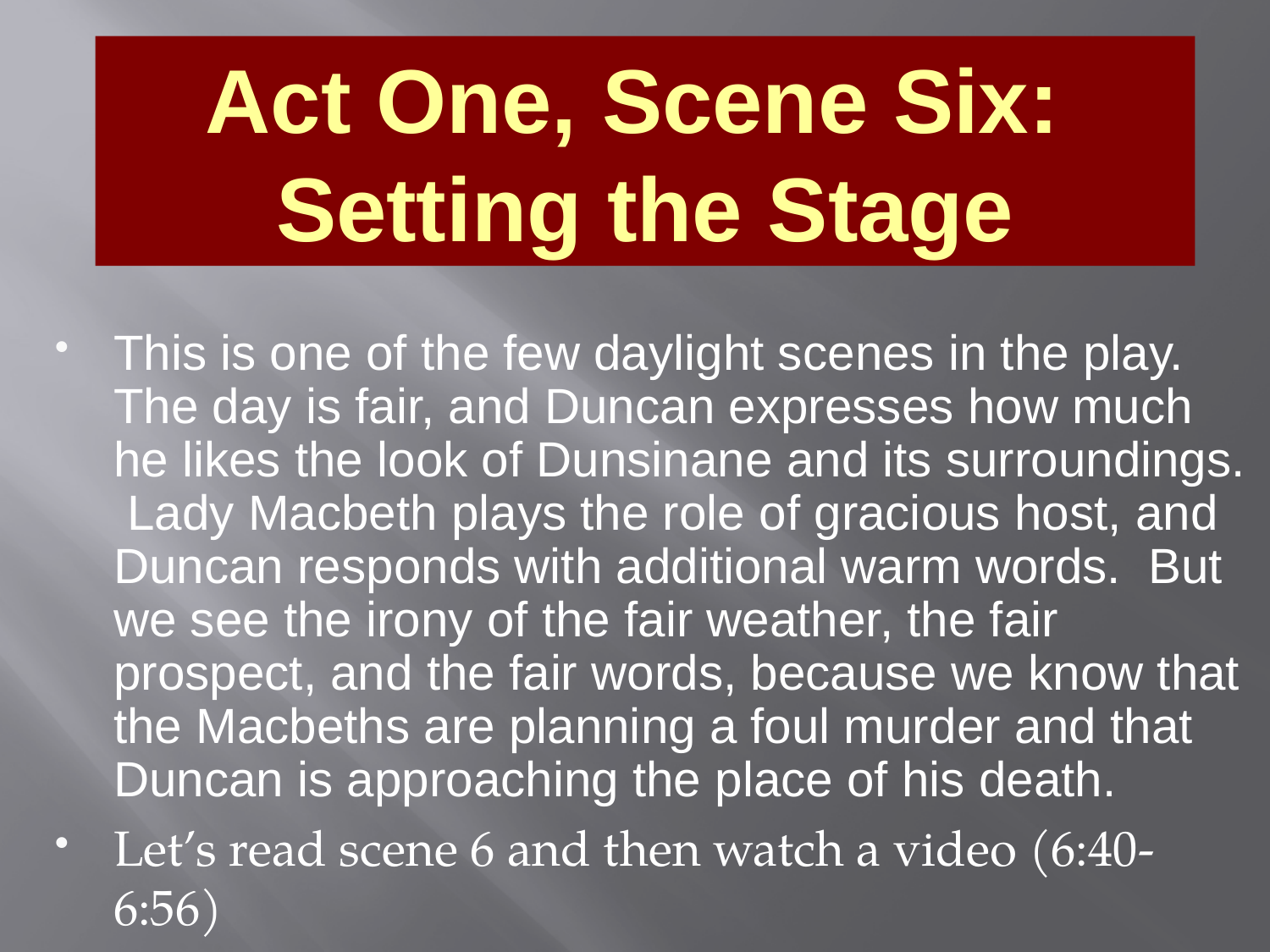

# Act One, Scene Six: Setting the Stage
This is one of the few daylight scenes in the play.  The day is fair, and Duncan expresses how much he likes the look of Dunsinane and its surroundings.  Lady Macbeth plays the role of gracious host, and Duncan responds with additional warm words.  But we see the irony of the fair weather, the fair prospect, and the fair words, because we know that the Macbeths are planning a foul murder and that Duncan is approaching the place of his death.
Let’s read scene 6 and then watch a video (6:40-6:56)
http://www.youtube.com/watch?v=LC9G_CZVAL8